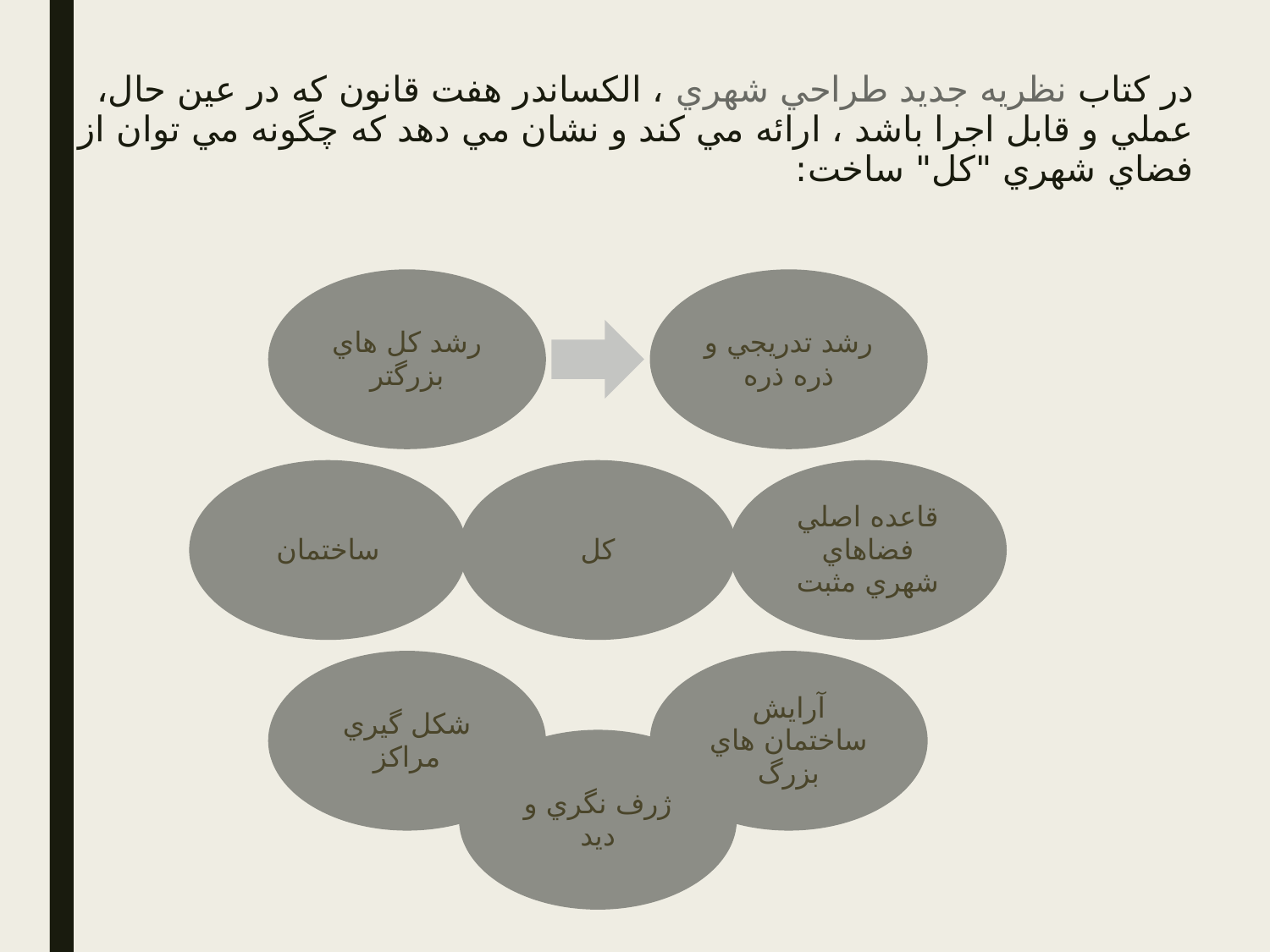

در كتاب نظريه جديد طراحي شهري ، الكساندر هفت قانون که در عين حال، عملي و قابل اجرا باشد ، ارائه مي كند و نشان مي دهد كه چگونه مي توان از فضاي شهري "كل" ساخت:
کل
رشد تدريجي و ذره ذره
ژرف نگري و ديد
آرايش ساختمان هاي بزرگ
ساختمان
شكل گيري مراكز
قاعده اصلي فضاهاي شهري مثبت
رشد كل هاي بزرگتر